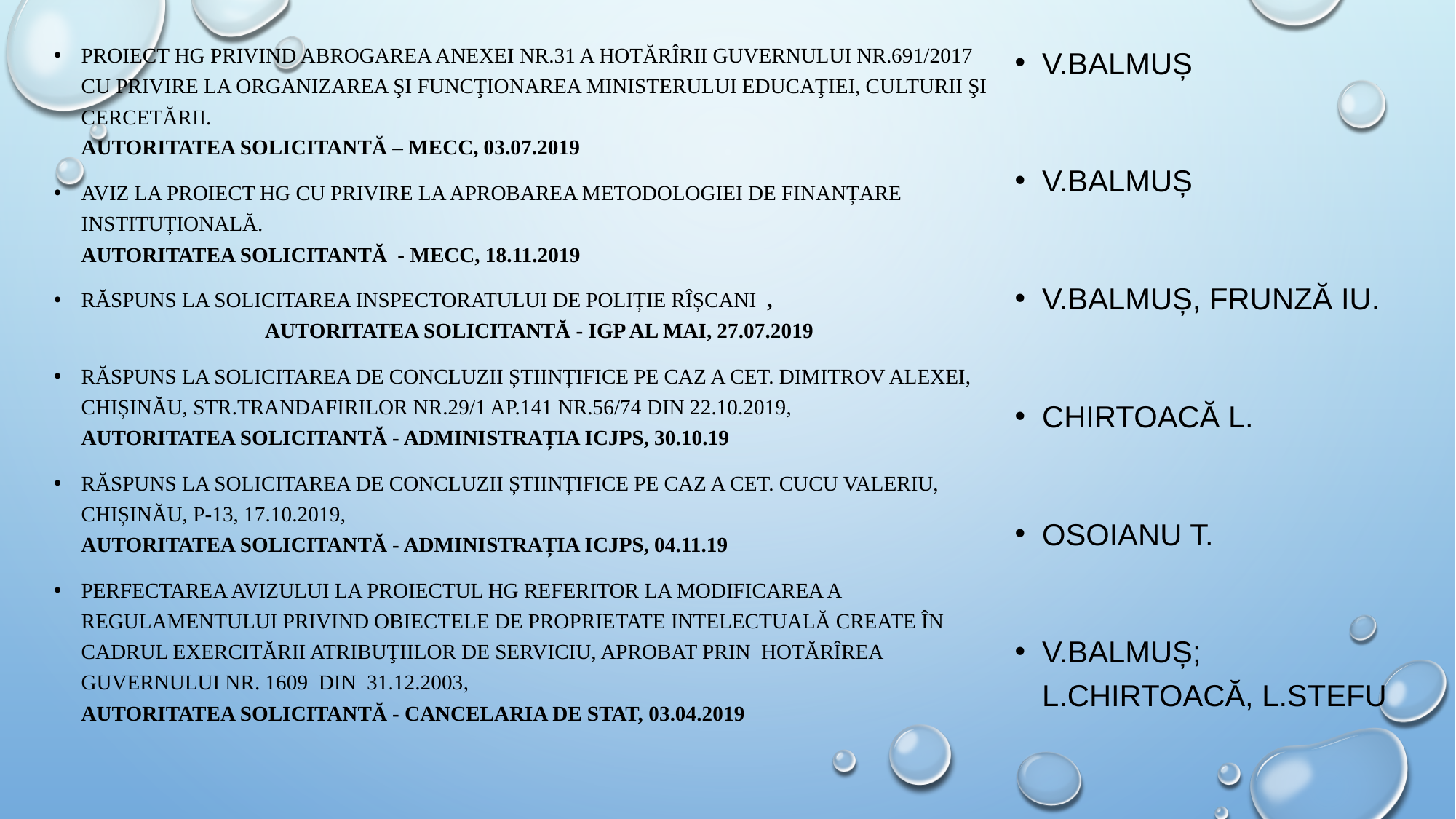

Proiect HG privind abrogarea Anexei nr.31 a Hotărîrii Guvernului nr.691/2017 cu privire la organizarea şi funcţionarea Ministerului Educaţiei, Culturii şi Cercetării.                                                                                                                                           Autoritatea solicitantă – MECC, 03.07.2019
Aviz la proiect HG cu privire la aprobarea Metodologiei de finanțare instituțională.                                                                                                                            Autoritatea solicitantă  - MECC, 18.11.2019
Răspuns la solicitarea Inspectoratului de Poliție Rîșcani  ,                                                                             Autoritatea solicitantă - IGP al MAI, 27.07.2019
Răspuns la solicitarea de concluzii științifice pe caz a cet. Dimitrov Alexei, Chișinău, str.Trandafirilor nr.29/1 ap.141 nr.56/74 din 22.10.2019,                      Autoritatea solicitantă - Administrația ICJPS, 30.10.19
Răspuns la solicitarea de concluzii științifice pe caz a cet. Cucu Valeriu, Chișinău, P-13, 17.10.2019,                                                                                                            Autoritatea solicitantă - Administrația ICJPS, 04.11.19
Perfectarea avizului la proiectul HG referitor la modificarea a Regulamentului privind obiectele de proprietate intelectuală create în cadrul exercitării atribuţiilor de serviciu, aprobat prin  Hotărîrea Guvernului Nr. 1609  din  31.12.2003,                                                                         Autoritatea solicitantă - Cancelaria de Stat, 03.04.2019
V.Balmuș

V.Balmuș

V.Balmuș, Frunză Iu.

Chirtoacă L.

Osoianu T.

V.Balmuș; L.Chirtoacă, L.Stefu